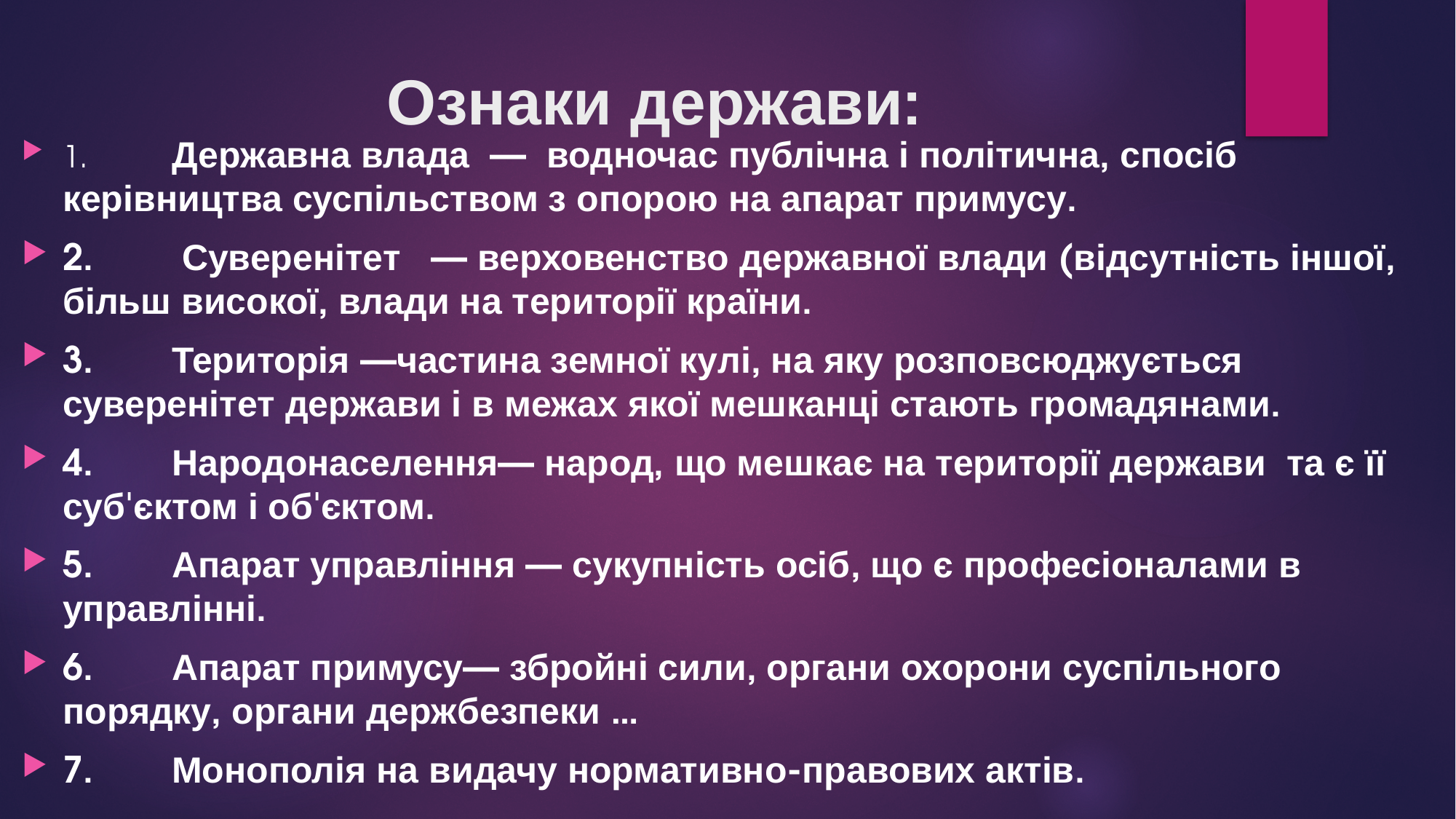

# Ознаки держави:
1.	Державна влада  —  водночас публічна і політична, спосіб керівництва суспільством з опорою на апарат примусу.
2.	 Суверенітет   — верховенство державної влади (відсутність іншої, більш високої, влади на території країни.
3.	Територія —частина земної кулі, на яку розповсюджується суверенітет держави і в межах якої мешканці стають громадянами.
4.	Народонаселення— народ, що мешкає на території держави  та є її  суб'єктом і об'єктом.
5.	Апарат управління — сукупність осіб, що є професіоналами в управлінні.
6.	Апарат примусу— збройні сили, органи охорони суспільного порядку, органи держбезпеки …
7.	Монополія на видачу нормативно-правових актів.